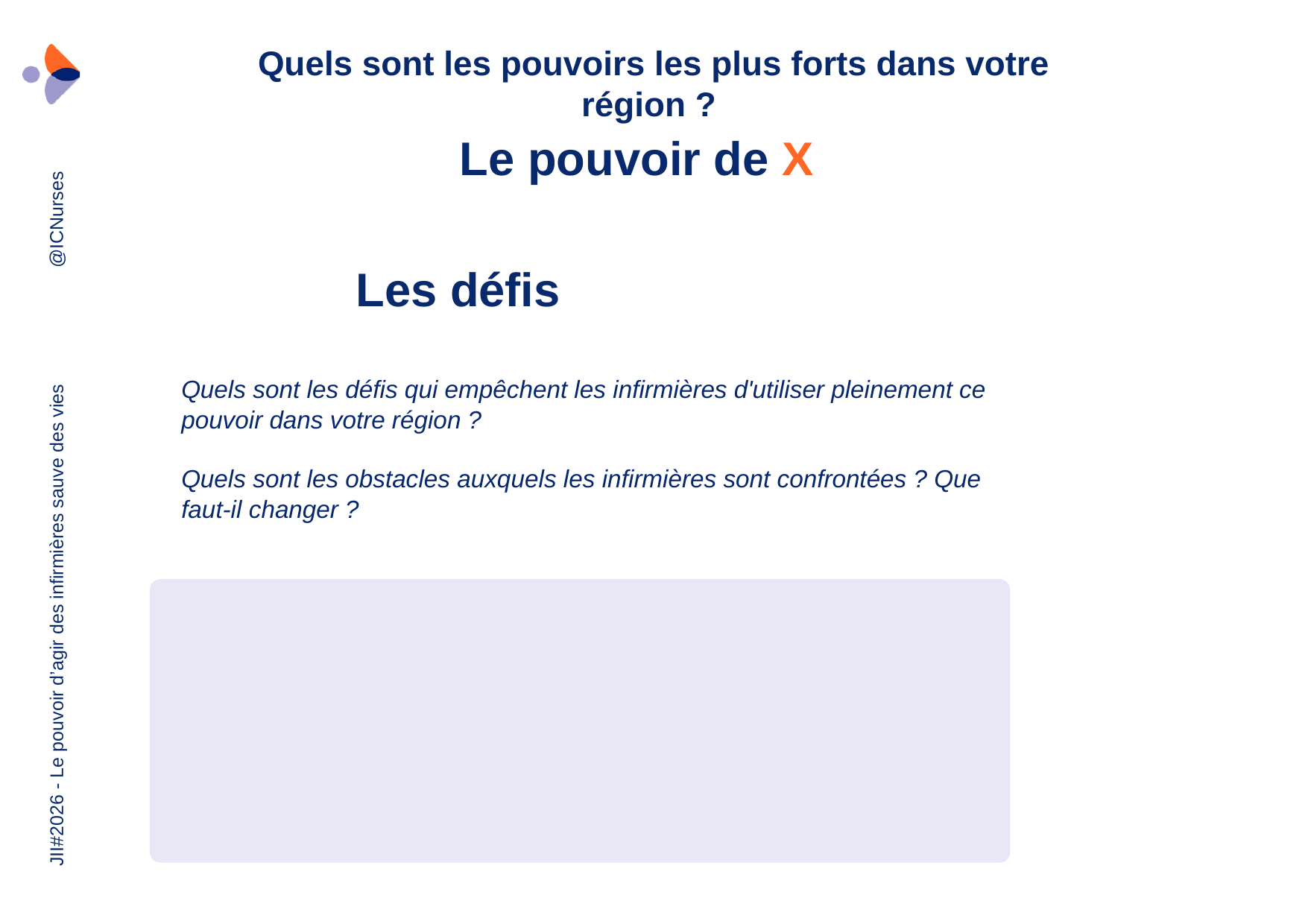

Quels sont les pouvoirs les plus forts dans votre région ?

Le pouvoir de X
@ICNurses

Les défis
Quels sont les défis qui empêchent les infirmières d'utiliser pleinement ce pouvoir dans votre région ?

Quels sont les obstacles auxquels les infirmières sont confrontées ? Que faut-il changer ?
JII#2026 - Le pouvoir d’agir des infirmières sauve des vies